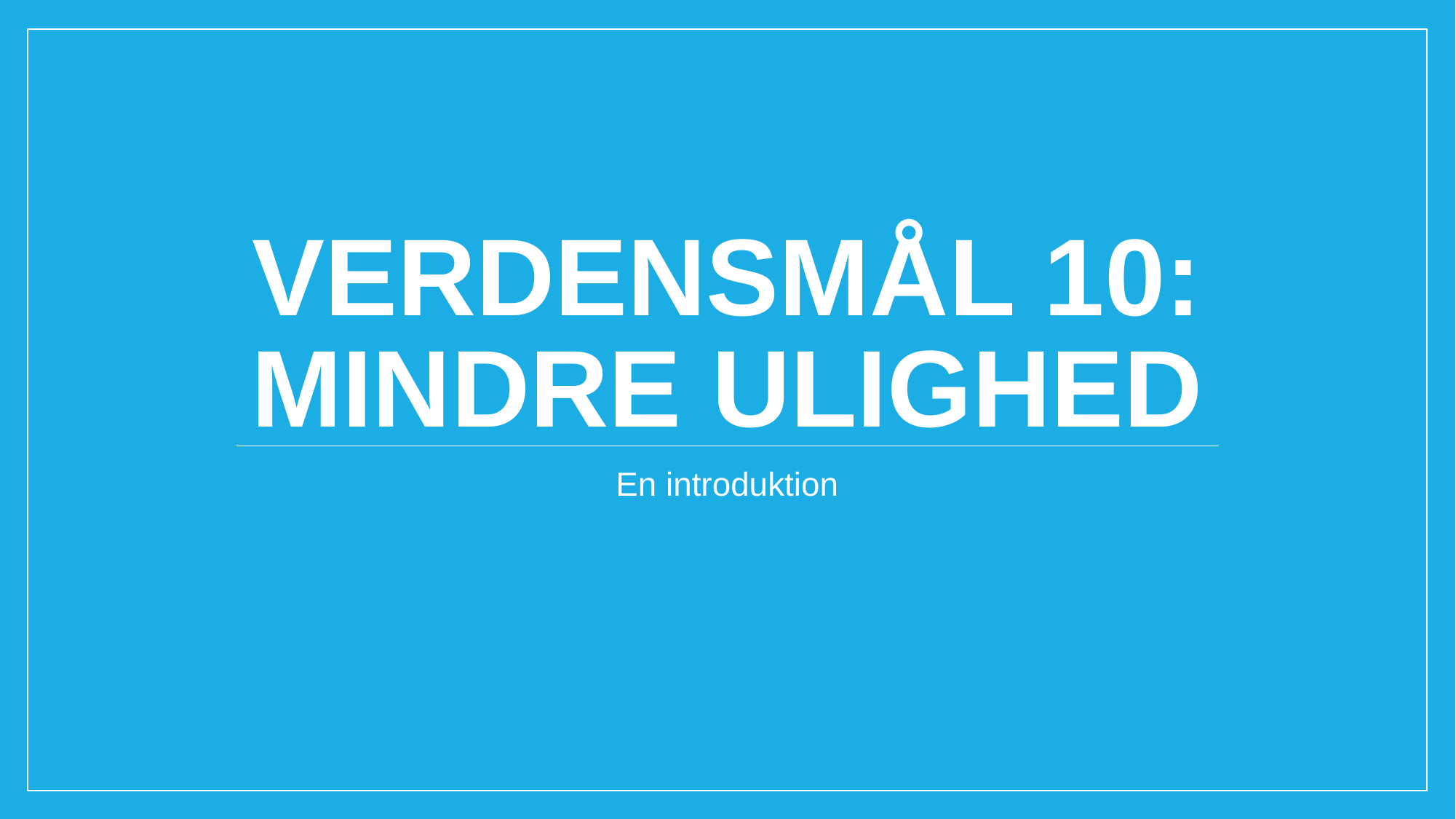

# Verdensmål 10: MINDRE Ulighed
En introduktion